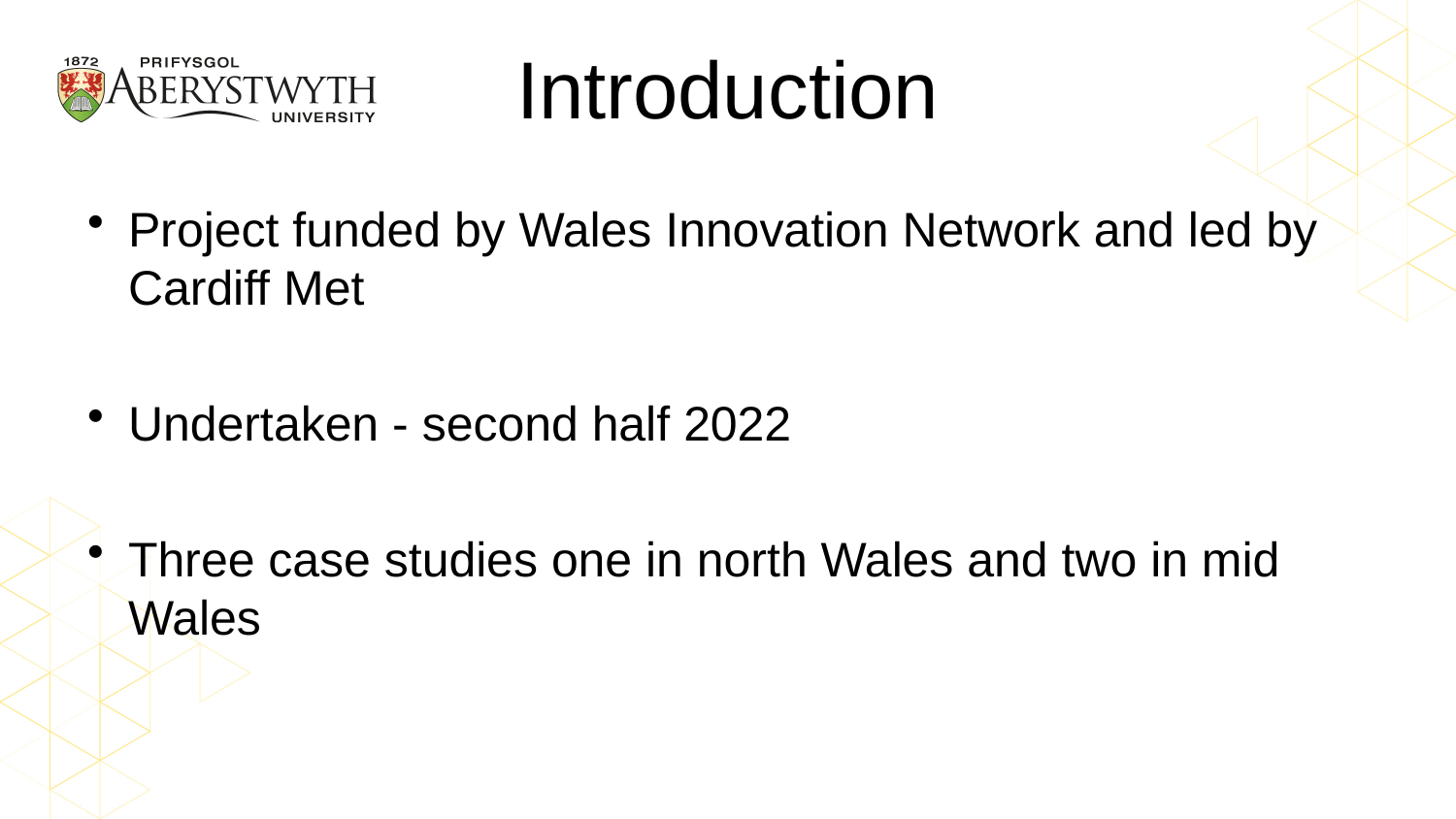

# Introduction
Project funded by Wales Innovation Network and led by Cardiff Met

Undertaken - second half 2022

Three case studies one in north Wales and two in mid Wales